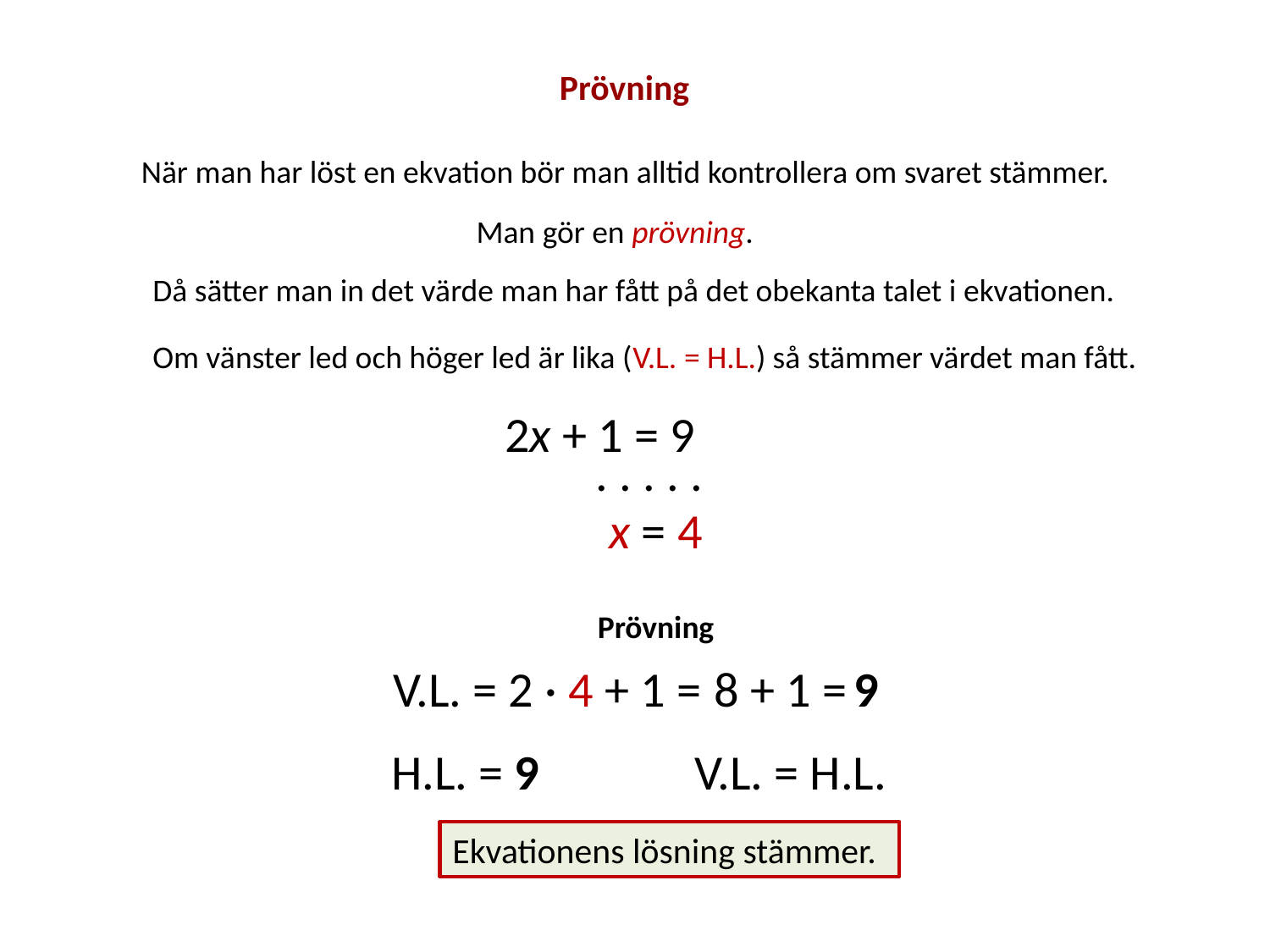

Prövning
När man har löst en ekvation bör man alltid kontrollera om svaret stämmer.
Man gör en prövning.
Då sätter man in det värde man har fått på det obekanta talet i ekvationen.
Om vänster led och höger led är lika (V.L. = H.L.) så stämmer värdet man fått.
2x + 1 = 9
. . . . .
x = 4
Prövning
9
V.L. = 2 · 4 + 1 =

8 + 1 =
H.L. = 9
V.L. = H.L.
Ekvationens lösning stämmer.